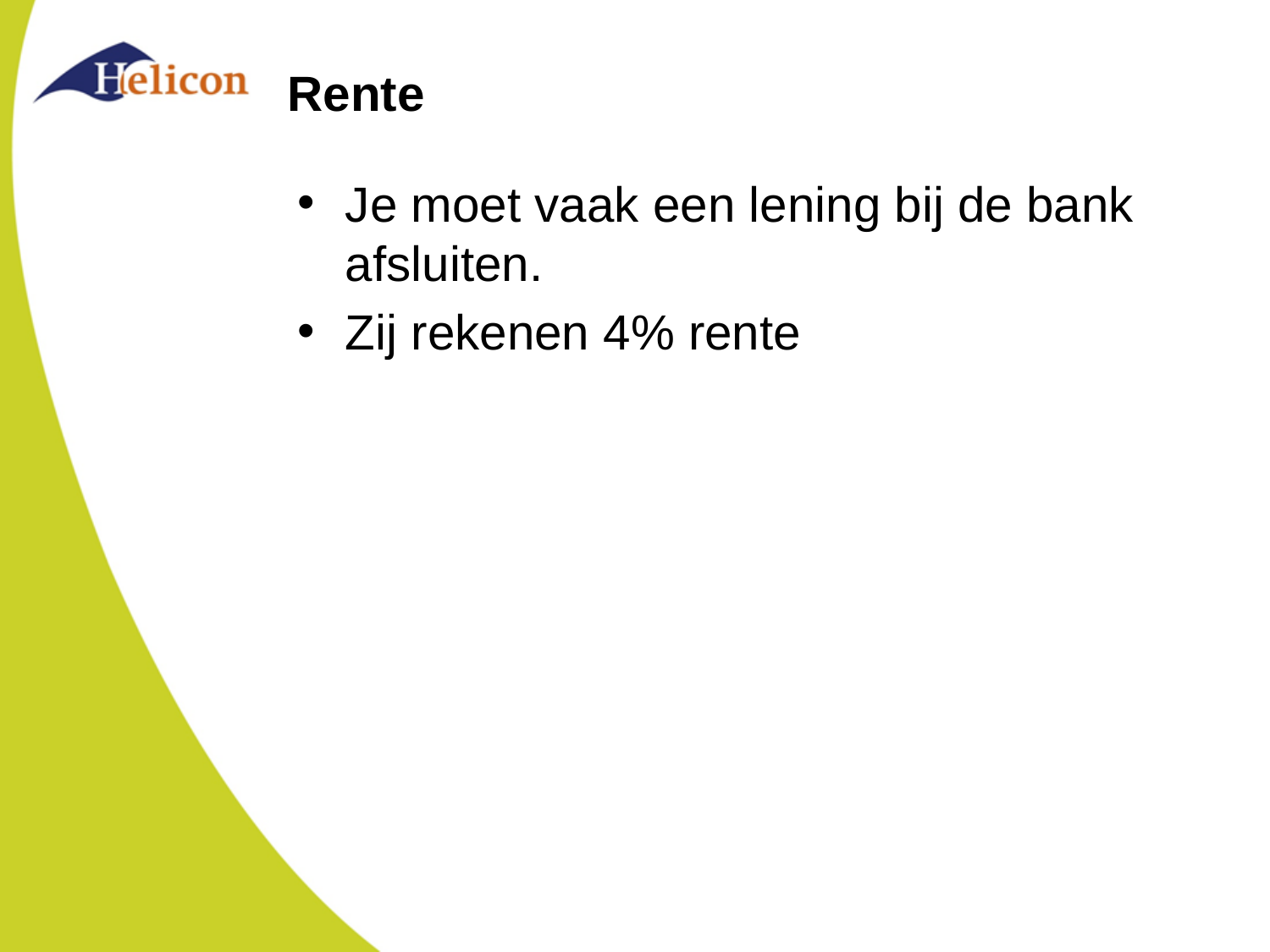

# Rente
Je moet vaak een lening bij de bank afsluiten.
Zij rekenen 4% rente